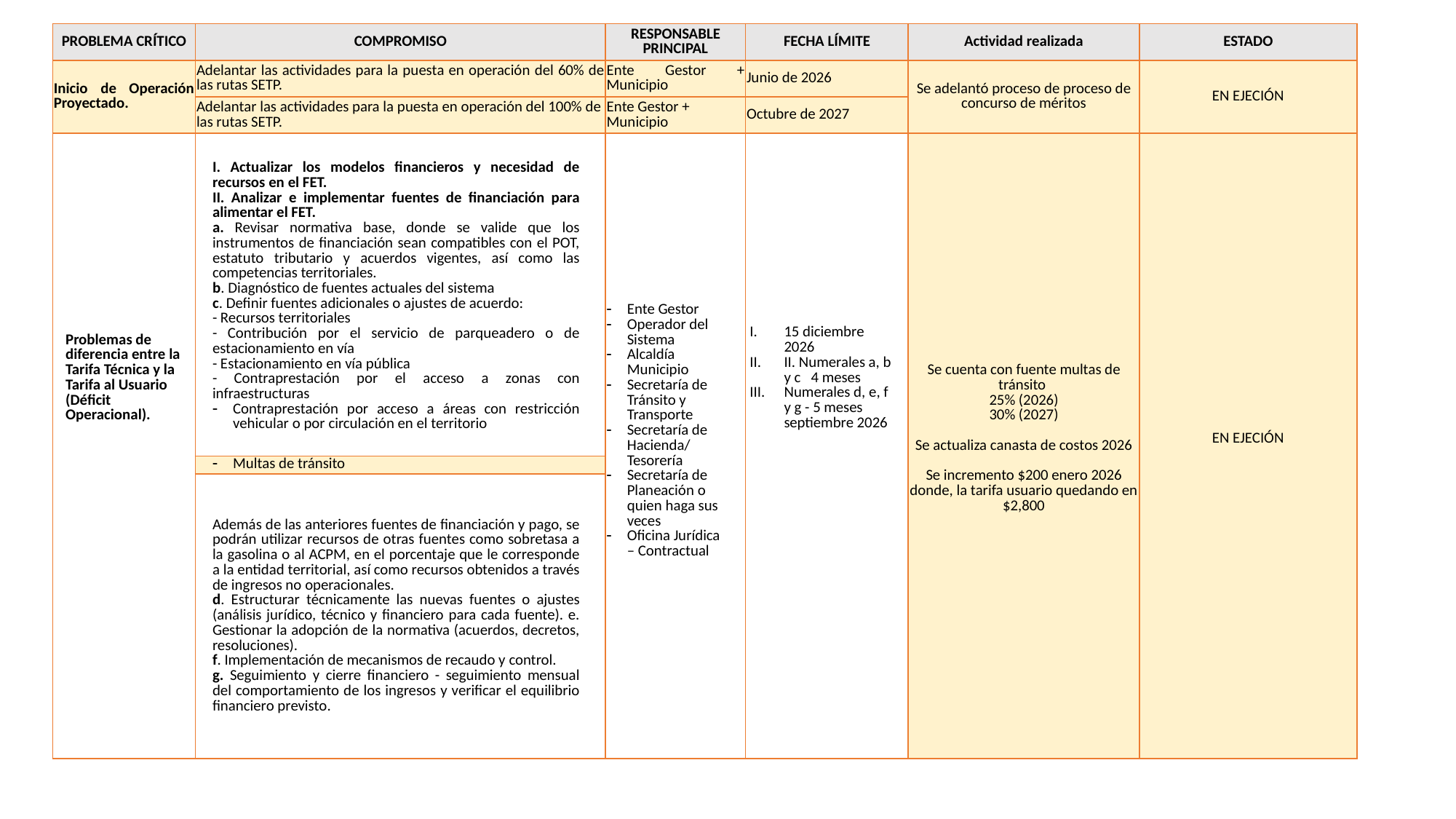

| PROBLEMA CRÍTICO | COMPROMISO | RESPONSABLE PRINCIPAL | FECHA LÍMITE | Actividad realizada | ESTADO |
| --- | --- | --- | --- | --- | --- |
| Inicio de Operación Proyectado. | Adelantar las actividades para la puesta en operación del 60% de las rutas SETP. | Ente Gestor + Municipio | Junio de 2026 | Se adelantó proceso de proceso de concurso de méritos | EN EJECIÓN |
|  | Adelantar las actividades para la puesta en operación del 100% de las rutas SETP. | Ente Gestor + Municipio | Octubre de 2027 |  |  |
| Problemas de diferencia entre la Tarifa Técnica y la Tarifa al Usuario (Déficit Operacional). | I. Actualizar los modelos financieros y necesidad de recursos en el FET. II. Analizar e implementar fuentes de financiación para alimentar el FET. a. Revisar normativa base, donde se valide que los instrumentos de financiación sean compatibles con el POT, estatuto tributario y acuerdos vigentes, así como las competencias territoriales. b. Diagnóstico de fuentes actuales del sistema c. Definir fuentes adicionales o ajustes de acuerdo: - Recursos territoriales - Contribución por el servicio de parqueadero o de estacionamiento en vía - Estacionamiento en vía pública - Contraprestación por el acceso a zonas con infraestructuras Contraprestación por acceso a áreas con restricción vehicular o por circulación en el territorio | Ente Gestor Operador del Sistema Alcaldía Municipio Secretaría de Tránsito y Transporte Secretaría de Hacienda/ Tesorería Secretaría de Planeación o quien haga sus veces Oficina Jurídica – Contractual | 15 diciembre 2026 II. Numerales a, b y c 4 meses Numerales d, e, f y g - 5 meses septiembre 2026 | Se cuenta con fuente multas de tránsito 25% (2026) 30% (2027) Se actualiza canasta de costos 2026 Se incremento $200 enero 2026 donde, la tarifa usuario quedando en $2,800 | EN EJECIÓN |
|  | Multas de tránsito |  |  |  |  |
|  | Además de las anteriores fuentes de financiación y pago, se podrán utilizar recursos de otras fuentes como sobretasa a la gasolina o al ACPM, en el porcentaje que le corresponde a la entidad territorial, así como recursos obtenidos a través de ingresos no operacionales. d. Estructurar técnicamente las nuevas fuentes o ajustes (análisis jurídico, técnico y financiero para cada fuente). e. Gestionar la adopción de la normativa (acuerdos, decretos, resoluciones). f. Implementación de mecanismos de recaudo y control. g. Seguimiento y cierre financiero - seguimiento mensual del comportamiento de los ingresos y verificar el equilibrio financiero previsto. |  |  |  |  |